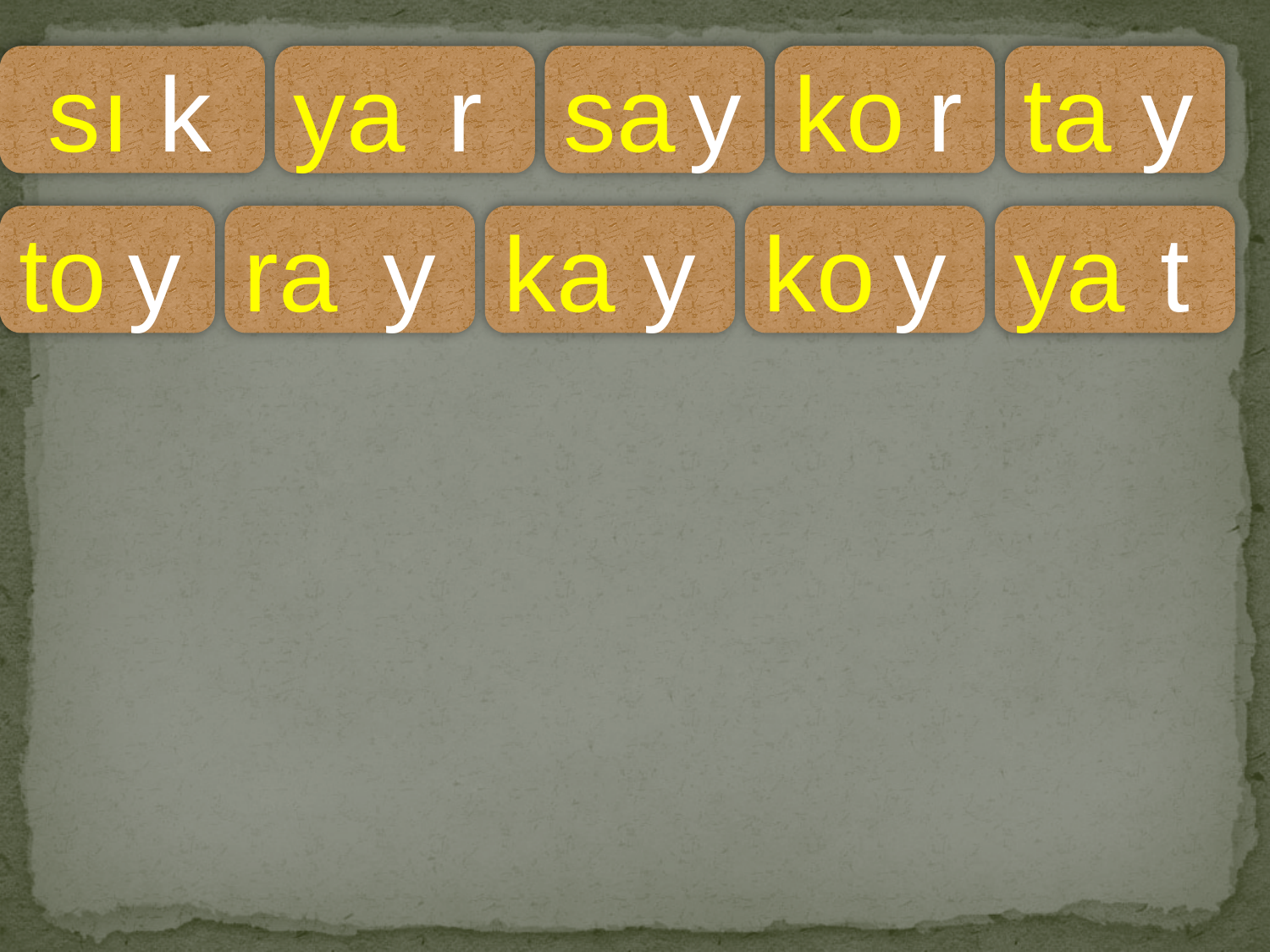

sı
k
ya
r
sa
y
ko
r
ta
y
to
y
ra
y
ka
y
ko
y
ya
t